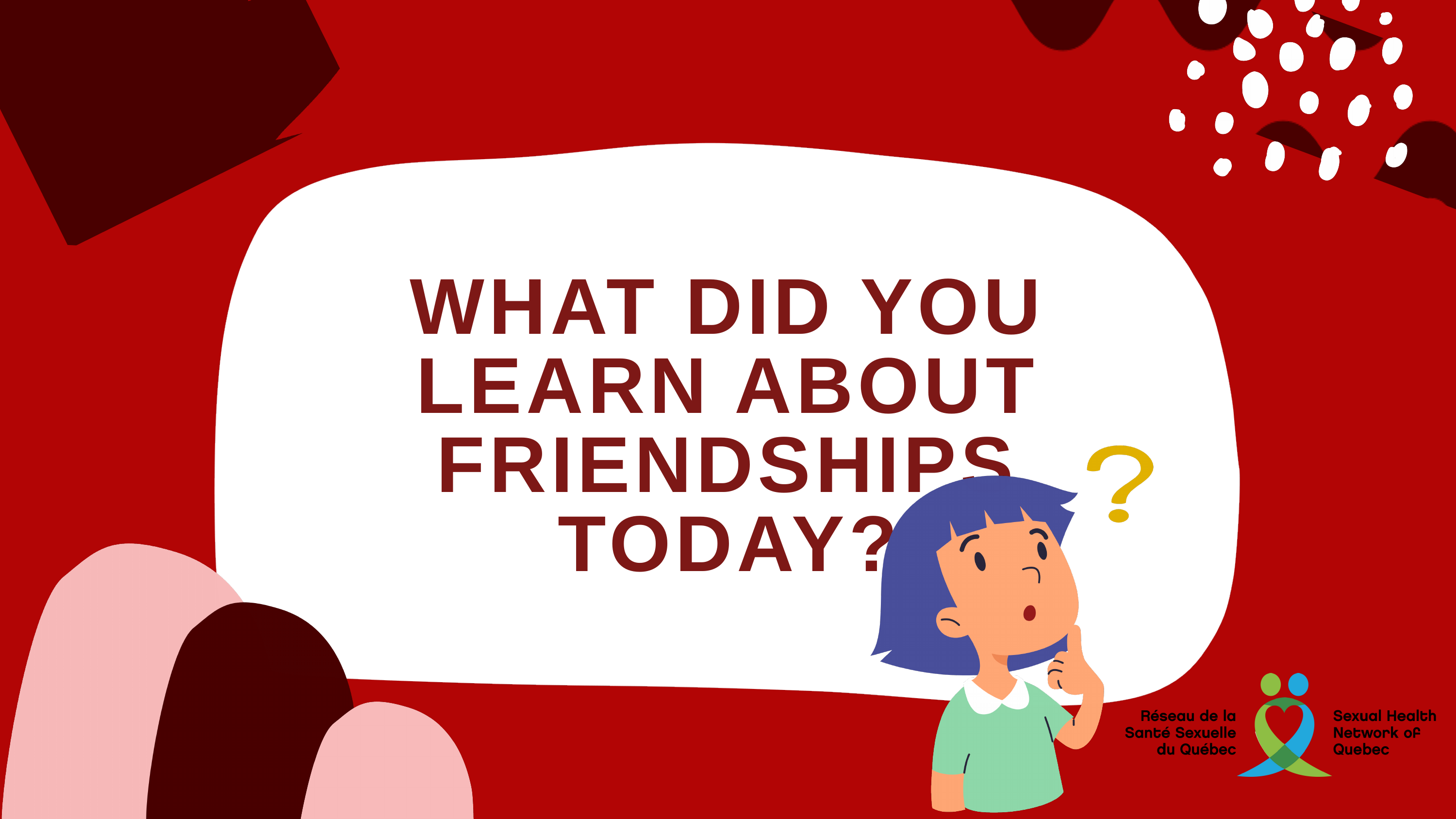

WHAT DID YOU LEARN ABOUT FRIENDSHIPS TODAY?